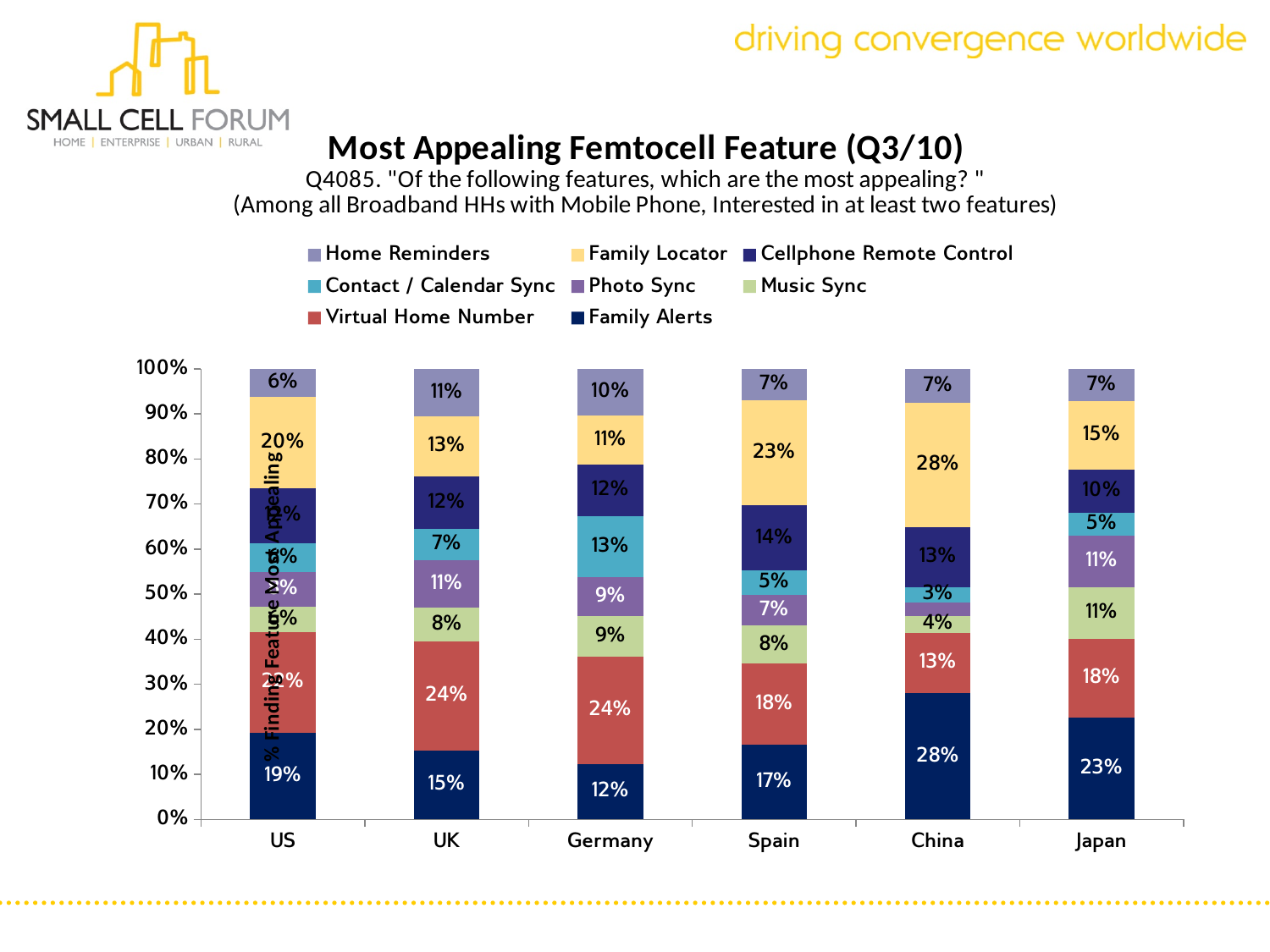

### Chart

| Category | Family Alerts | Virtual Home Number | Music Sync | Photo Sync | Contact / Calendar Sync | Cellphone Remote Control | Family Locator | Home Reminders |
|---|---|---|---|---|---|---|---|---|
| US | 0.1920965971459936 | 0.2239297475301867 | 0.055982436882546845 | 0.07793633369923177 | 0.06366630076838639 | 0.12184412733260162 | 0.20197585071350166 | 0.06256860592755217 |
| UK | 0.15281173594132064 | 0.2420537897310514 | 0.075794621026895 | 0.10513447432762846 | 0.0684596577017115 | 0.1173594132029339 | 0.1332518337408314 | 0.10513447432762846 |
| Germany | 0.12272174969623355 | 0.2381530984204132 | 0.0911300121506683 | 0.08626974483596596 | 0.13487241798298907 | 0.11543134872417993 | 0.10814094775212649 | 0.10328068043742412 |
| Spain | 0.1652078774617068 | 0.18052516411378555 | 0.08424507658643346 | 0.06892778993435449 | 0.05361050328227571 | 0.14442013129102874 | 0.2341356673960613 | 0.06892778993435449 |
| China | 0.28008088978766543 | 0.13447927199191104 | 0.03741152679474216 | 0.030333670374115315 | 0.033367037411526815 | 0.13346814964610743 | 0.2760364004044493 | 0.07482305358948432 |
| Japan | 0.2258064516129034 | 0.17548387096774193 | 0.113548387096774 | 0.11483870967741942 | 0.05161290322580653 | 0.09548387096774191 | 0.15096774193548412 | 0.07225806451612903 |